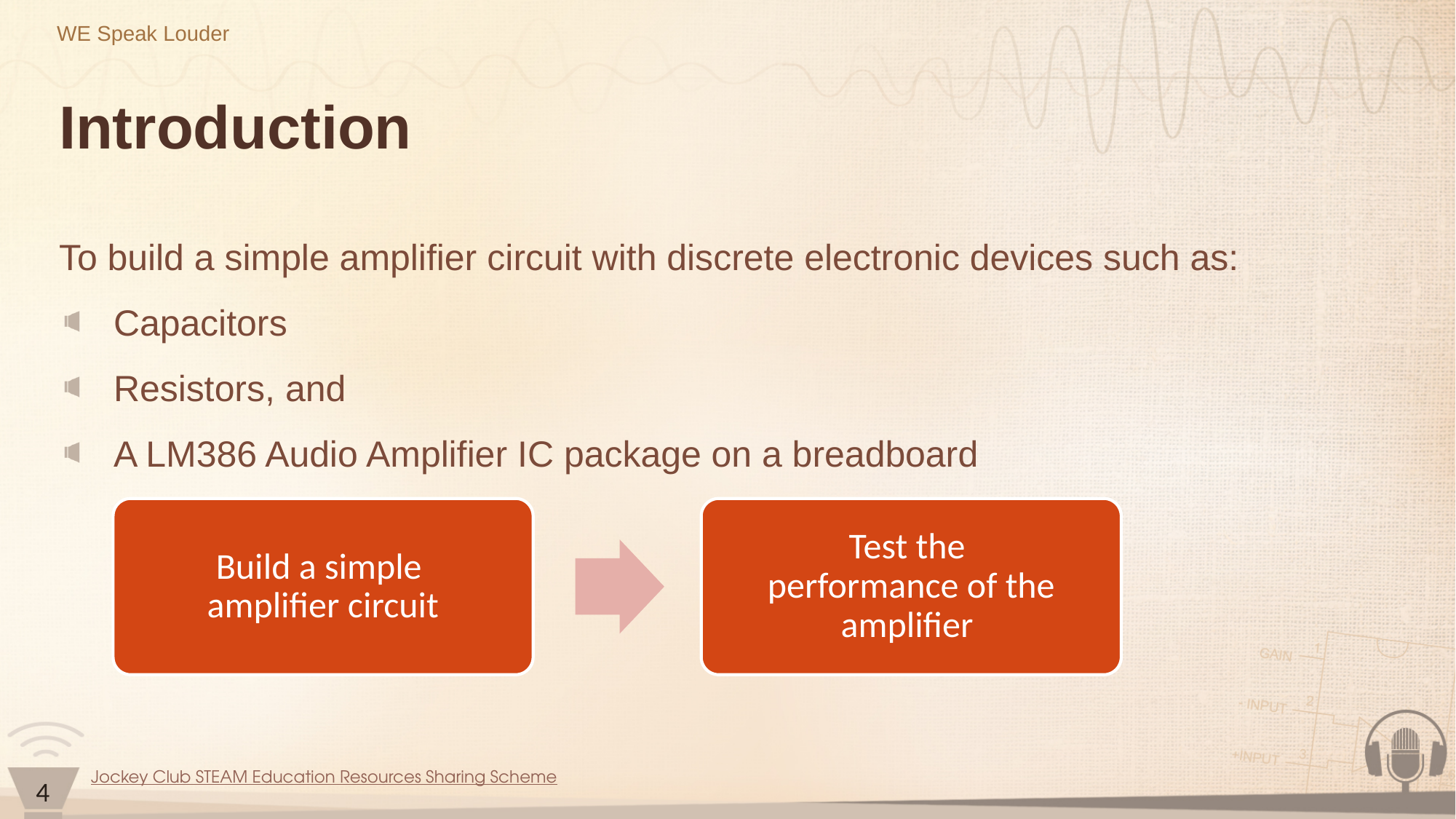

# Introduction
To build a simple amplifier circuit with discrete electronic devices such as:
Capacitors
Resistors, and
A LM386 Audio Amplifier IC package on a breadboard

Build a simple
amplifier circuit
Test the
performance of the amplifier

4